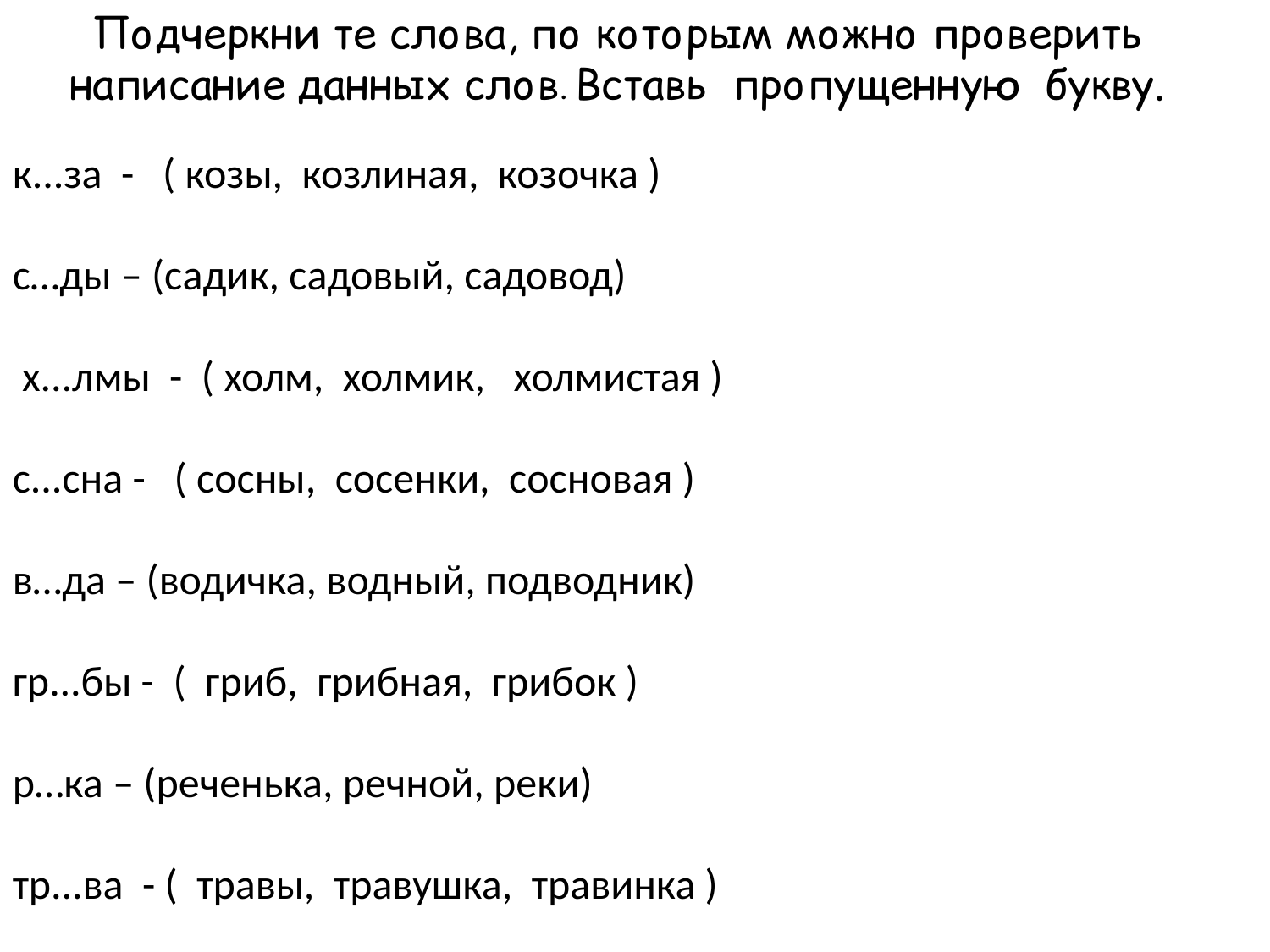

Подчеркни те слова, по которым можно проверить написание данных слов. Вставь  пропущенную  букву.

к...за  -   ( козы,  козлиная,  козочка )

с…ды – (садик, садовый, садовод)

 х...лмы  -  ( холм,  холмик,   холмистая )

с...сна -   ( сосны,  сосенки,  сосновая )

в…да – (водичка, водный, подводник)

гр...бы -  (  гриб,  грибная,  грибок )

р…ка – (реченька, речной, реки)

тр...ва  - (  травы,  травушка,  травинка )